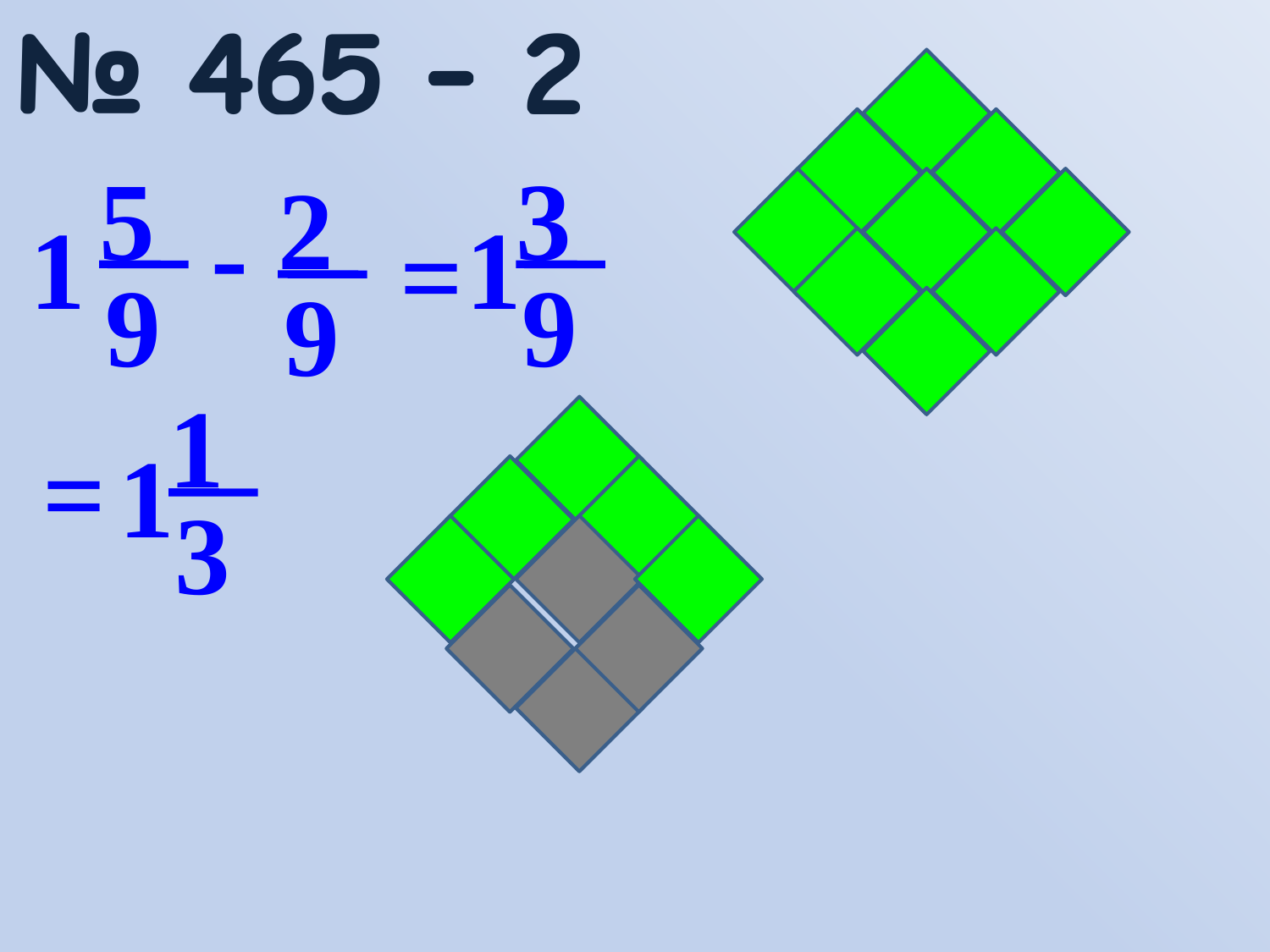

№ 465 – 2

5
9

3
9

1
2
9

-
=
1

1
3

1

=